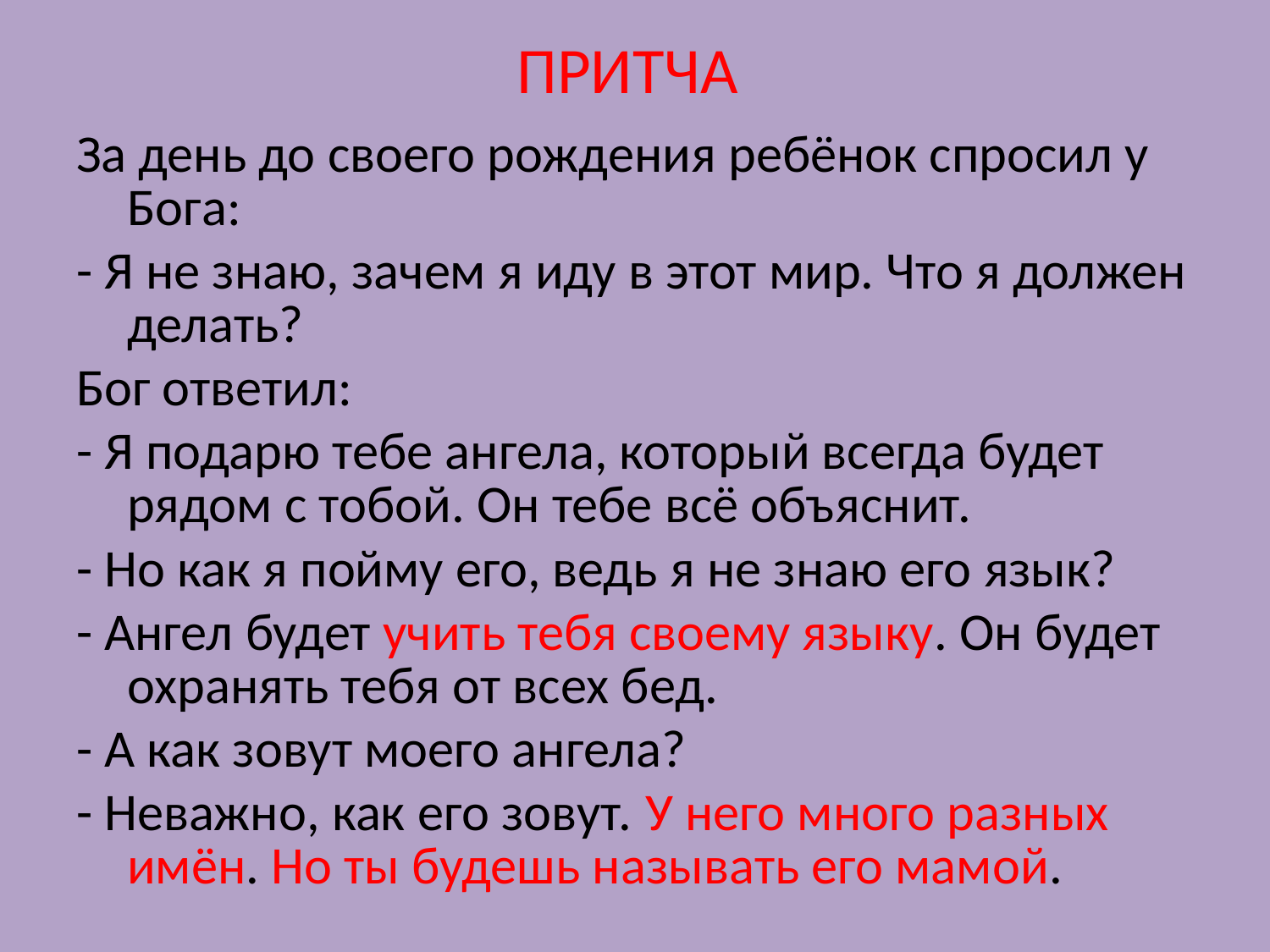

# ПРИТЧА
За день до своего рождения ребёнок спросил у Бога:
- Я не знаю, зачем я иду в этот мир. Что я должен делать?
Бог ответил:
- Я подарю тебе ангела, который всегда будет рядом с тобой. Он тебе всё объяснит.
- Но как я пойму его, ведь я не знаю его язык?
- Ангел будет учить тебя своему языку. Он будет охранять тебя от всех бед.
- А как зовут моего ангела?
- Неважно, как его зовут. У него много разных имён. Но ты будешь называть его мамой.